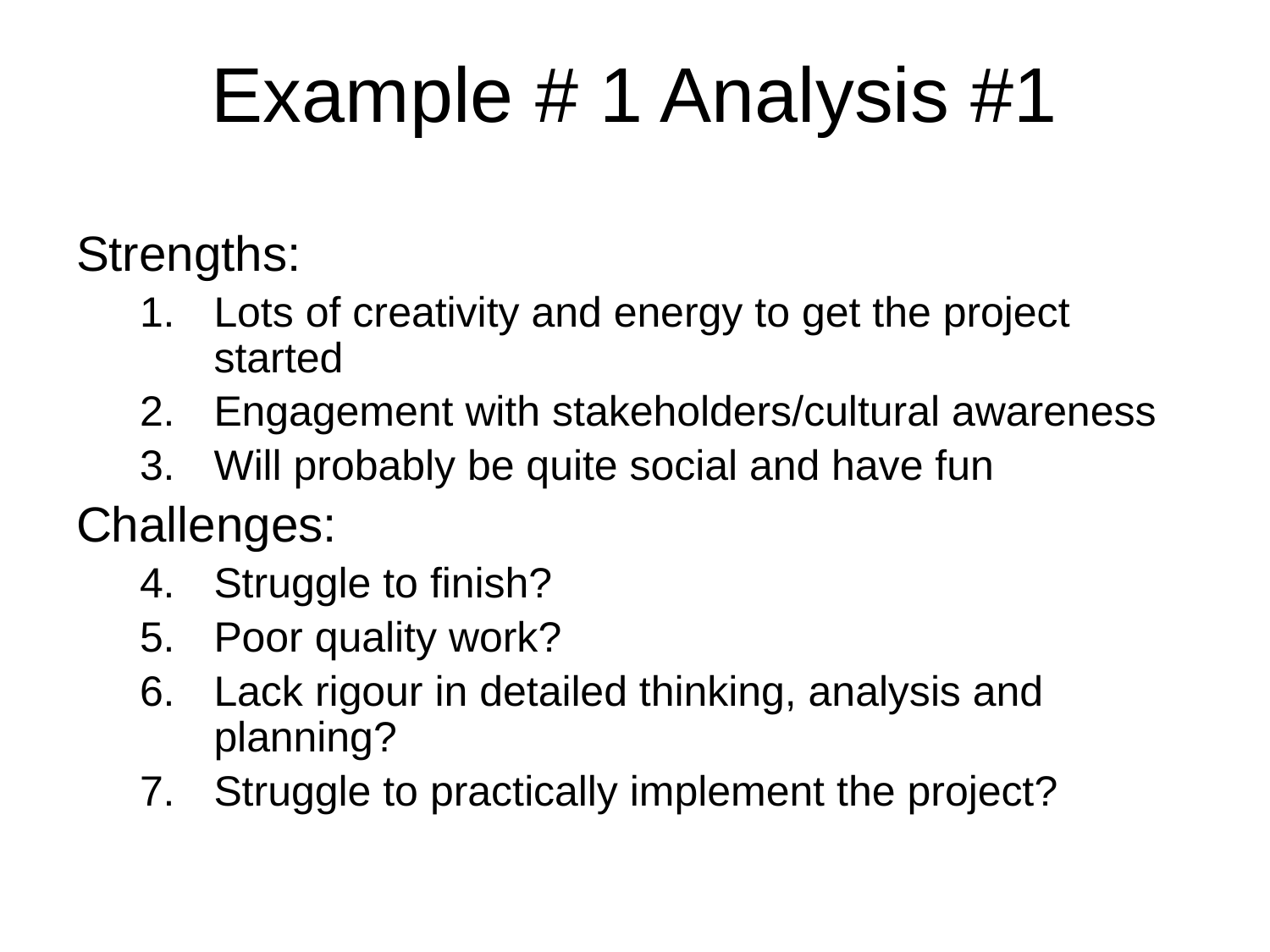

# Example # 1 Analysis #1
Strengths:
Lots of creativity and energy to get the project started
Engagement with stakeholders/cultural awareness
Will probably be quite social and have fun
Challenges:
Struggle to finish?
Poor quality work?
Lack rigour in detailed thinking, analysis and planning?
Struggle to practically implement the project?